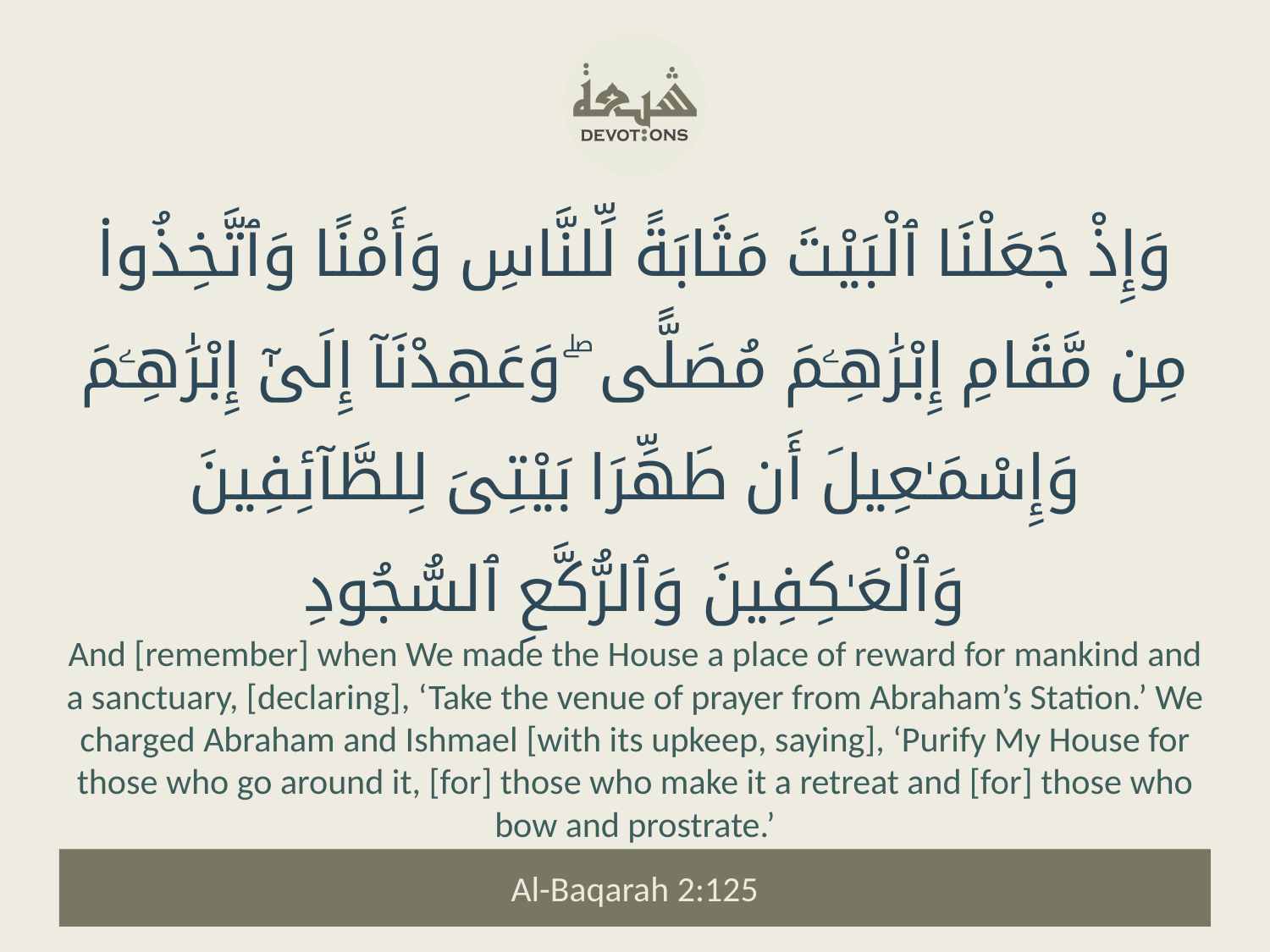

وَإِذْ جَعَلْنَا ٱلْبَيْتَ مَثَابَةً لِّلنَّاسِ وَأَمْنًا وَٱتَّخِذُوا۟ مِن مَّقَامِ إِبْرَٰهِـۧمَ مُصَلًّى ۖ وَعَهِدْنَآ إِلَىٰٓ إِبْرَٰهِـۧمَ وَإِسْمَـٰعِيلَ أَن طَهِّرَا بَيْتِىَ لِلطَّآئِفِينَ وَٱلْعَـٰكِفِينَ وَٱلرُّكَّعِ ٱلسُّجُودِ
And [remember] when We made the House a place of reward for mankind and a sanctuary, [declaring], ‘Take the venue of prayer from Abraham’s Station.’ We charged Abraham and Ishmael [with its upkeep, saying], ‘Purify My House for those who go around it, [for] those who make it a retreat and [for] those who bow and prostrate.’
Al-Baqarah 2:125